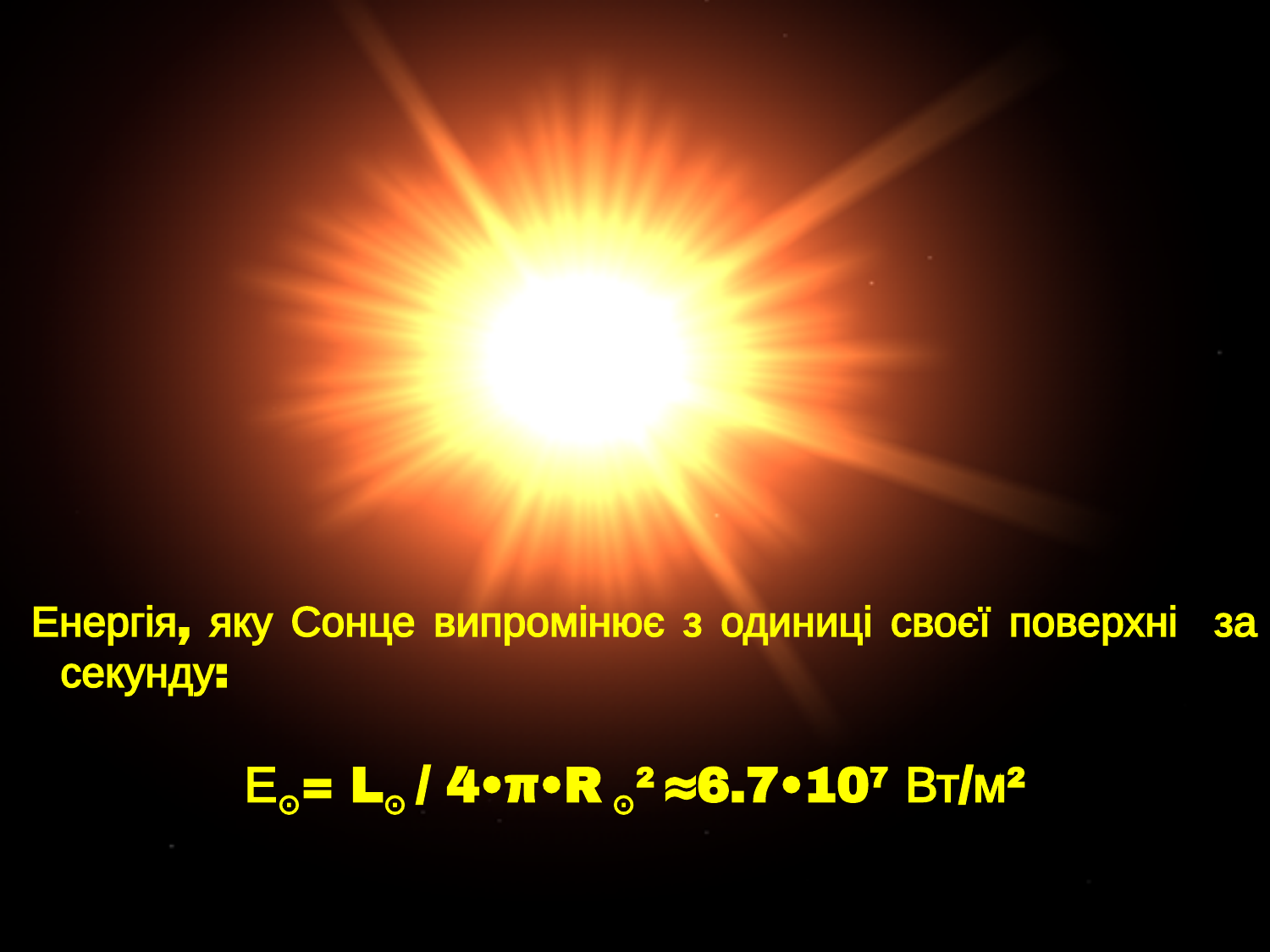

#
 Енергія, яку Сонце випромінює з одиниці своєї поверхні  за секунду:
Е⊙= L⊙ / 4•π•R ⊙2 ≈6.7•107 Вт/м2